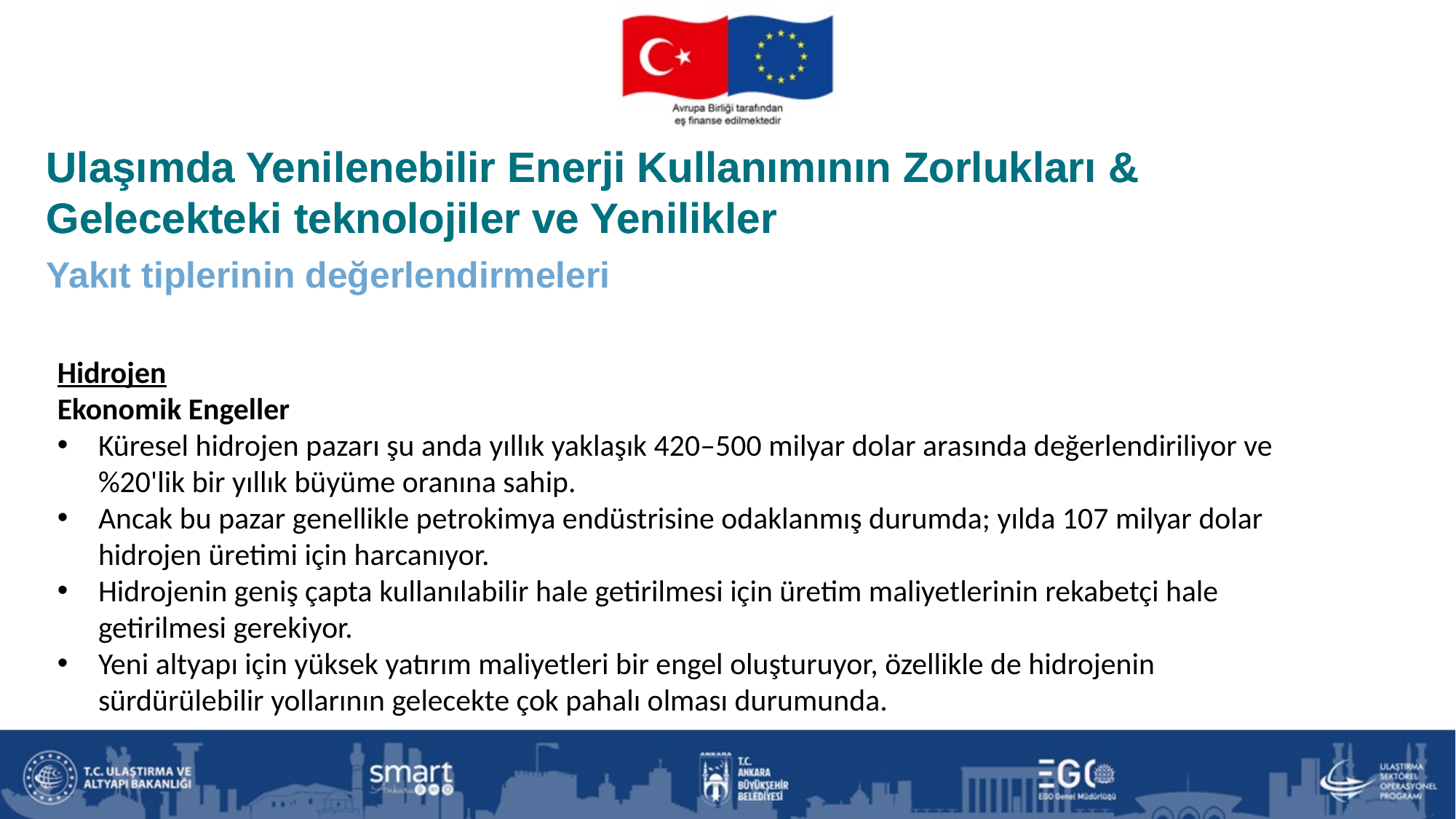

Ulaşımda Yenilenebilir Enerji Kullanımının Zorlukları & Gelecekteki teknolojiler ve Yenilikler
Yakıt tiplerinin değerlendirmeleri

Ulaşımda Yenilenebilir Enerji Kullanımının Zorlukları & Gelecekteki teknolojiler ve Yenilikler

Hidrojen
Ekonomik Engeller
Küresel hidrojen pazarı şu anda yıllık yaklaşık 420–500 milyar dolar arasında değerlendiriliyor ve %20'lik bir yıllık büyüme oranına sahip.
Ancak bu pazar genellikle petrokimya endüstrisine odaklanmış durumda; yılda 107 milyar dolar hidrojen üretimi için harcanıyor.
Hidrojenin geniş çapta kullanılabilir hale getirilmesi için üretim maliyetlerinin rekabetçi hale getirilmesi gerekiyor.
Yeni altyapı için yüksek yatırım maliyetleri bir engel oluşturuyor, özellikle de hidrojenin sürdürülebilir yollarının gelecekte çok pahalı olması durumunda.